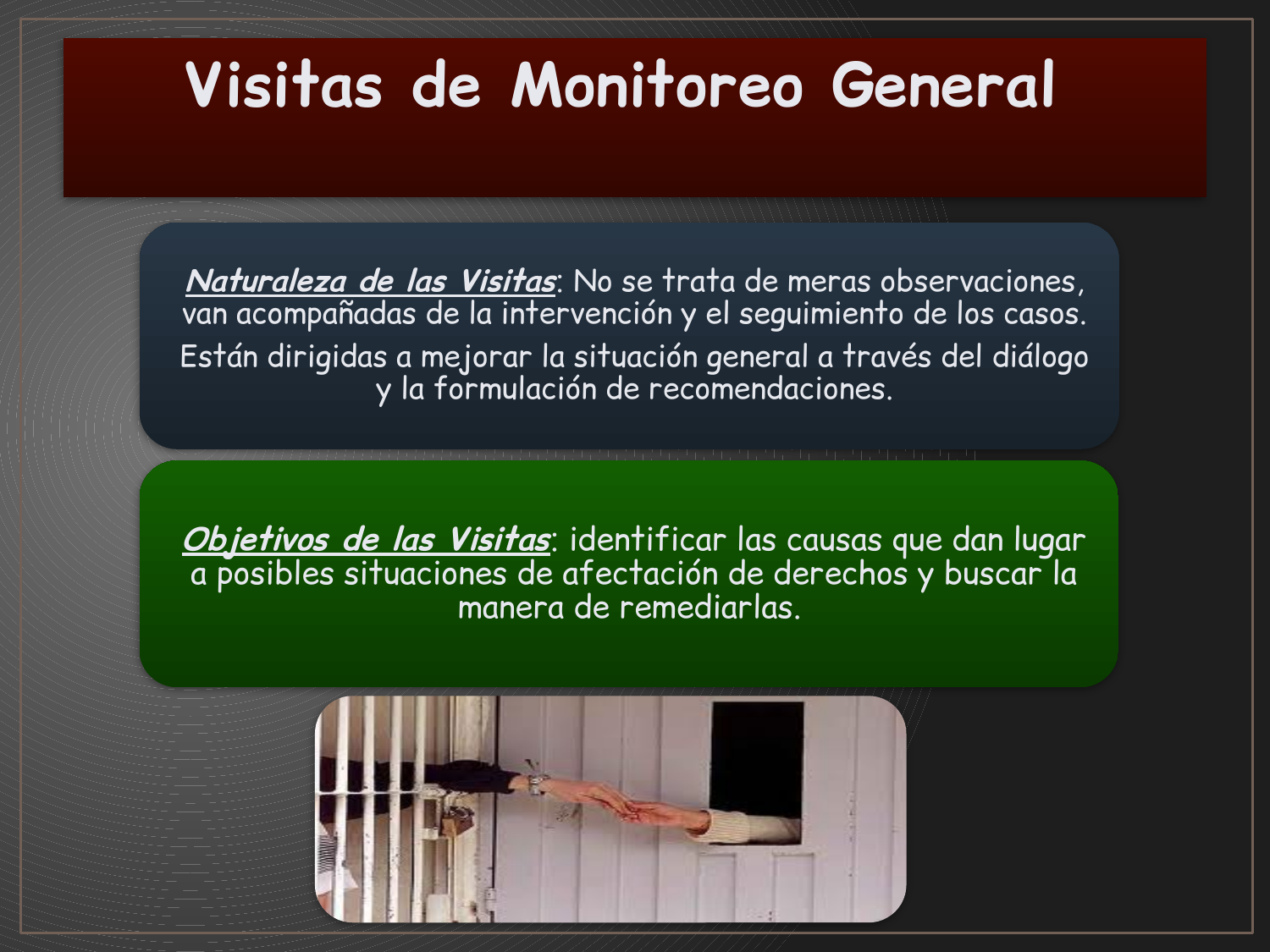

# Visitas de Monitoreo General
Naturaleza de las Visitas: No se trata de meras observaciones, van acompañadas de la intervención y el seguimiento de los casos.
Están dirigidas a mejorar la situación general a través del diálogo y la formulación de recomendaciones.
Objetivos de las Visitas: identificar las causas que dan lugar a posibles situaciones de afectación de derechos y buscar la manera de remediarlas.